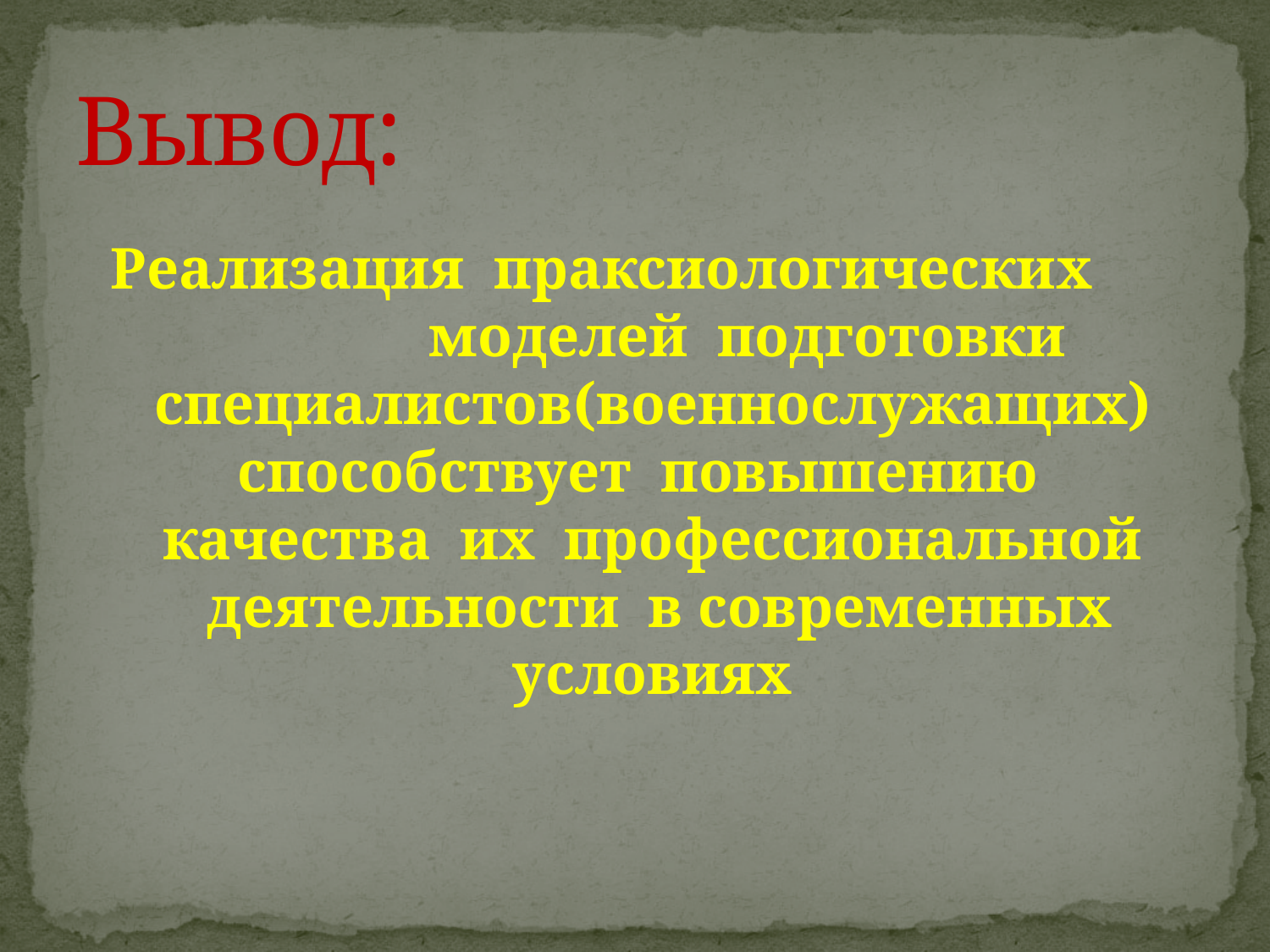

# Вывод:
Реализация  праксиологических                      моделей  подготовки  специалистов(военнослужащих)  способствует  повышению    качества  их  профессиональной  деятельности  в современных условиях